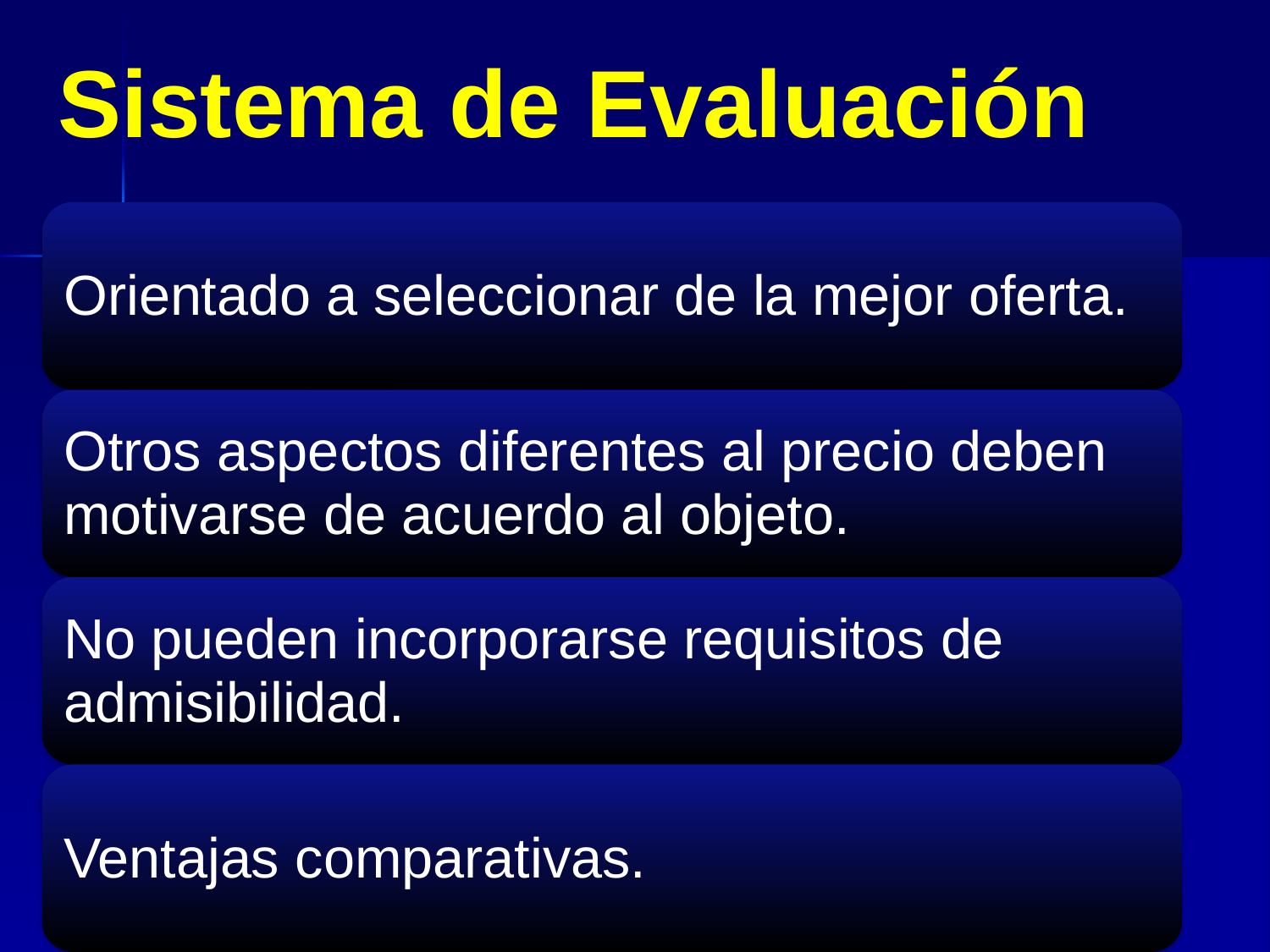

Sistema de Evaluación
Orientado a seleccionar de la mejor oferta.
Otros aspectos diferentes al precio deben motivarse de acuerdo al objeto.
No pueden incorporarse requisitos de admisibilidad.
Ventajas comparativas.